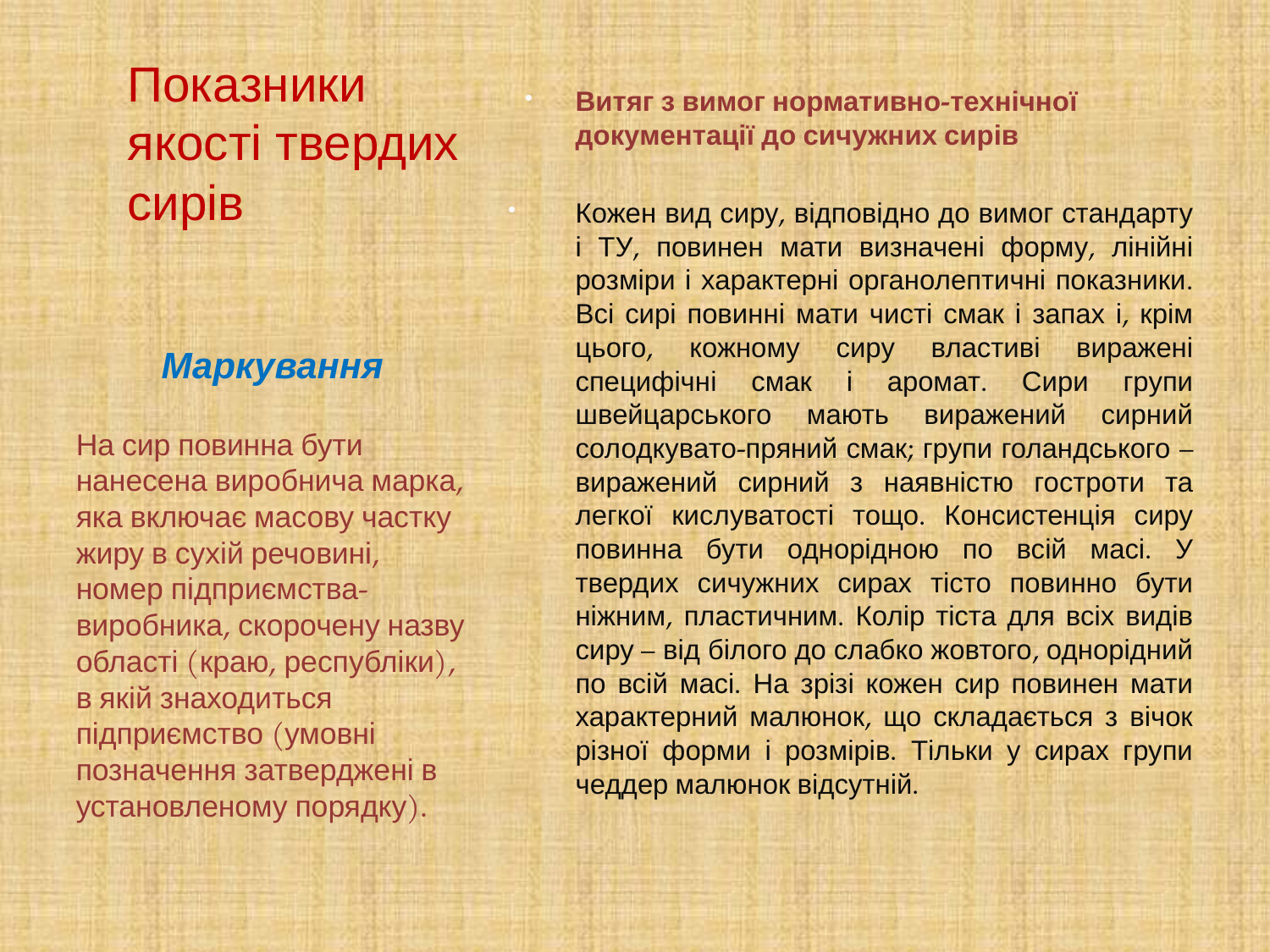

# Показники якості твердих сирів

Витяг з вимог нормативно-технічної документації до сичужних сирів

Кожен вид сиру, відповідно до вимог стандарту і ТУ, повинен мати визначені форму, лінійні розміри і характерні органолептичні показники. Всі сирі повинні мати чисті смак і запах і, крім цього, кожному сиру властиві виражені специфічні смак і аромат. Сири групи швейцарського мають виражений сирний солодкувато-пряний смак; групи голандського – виражений сирний з наявністю гостроти та легкої кислуватості тощо. Консистенція сиру повинна бути однорідною по всій масі. У твердих сичужних сирах тісто повинно бути ніжним, пластичним. Колір тіста для всіх видів сиру – від білого до слабко жовтого, однорідний по всій масі. На зрізі кожен сир повинен мати характерний малюнок, що складається з вічок різної форми і розмірів. Тільки у сирах групи чеддер малюнок відсутній.
Маркування

На сир повинна бути нанесена виробнича марка, яка включає масову частку жиру в сухій речовині, номер підприємства-виробника, скорочену назву області (краю, республіки), в якій знаходиться підприємство (умовні позначення затверджені в установленому порядку).